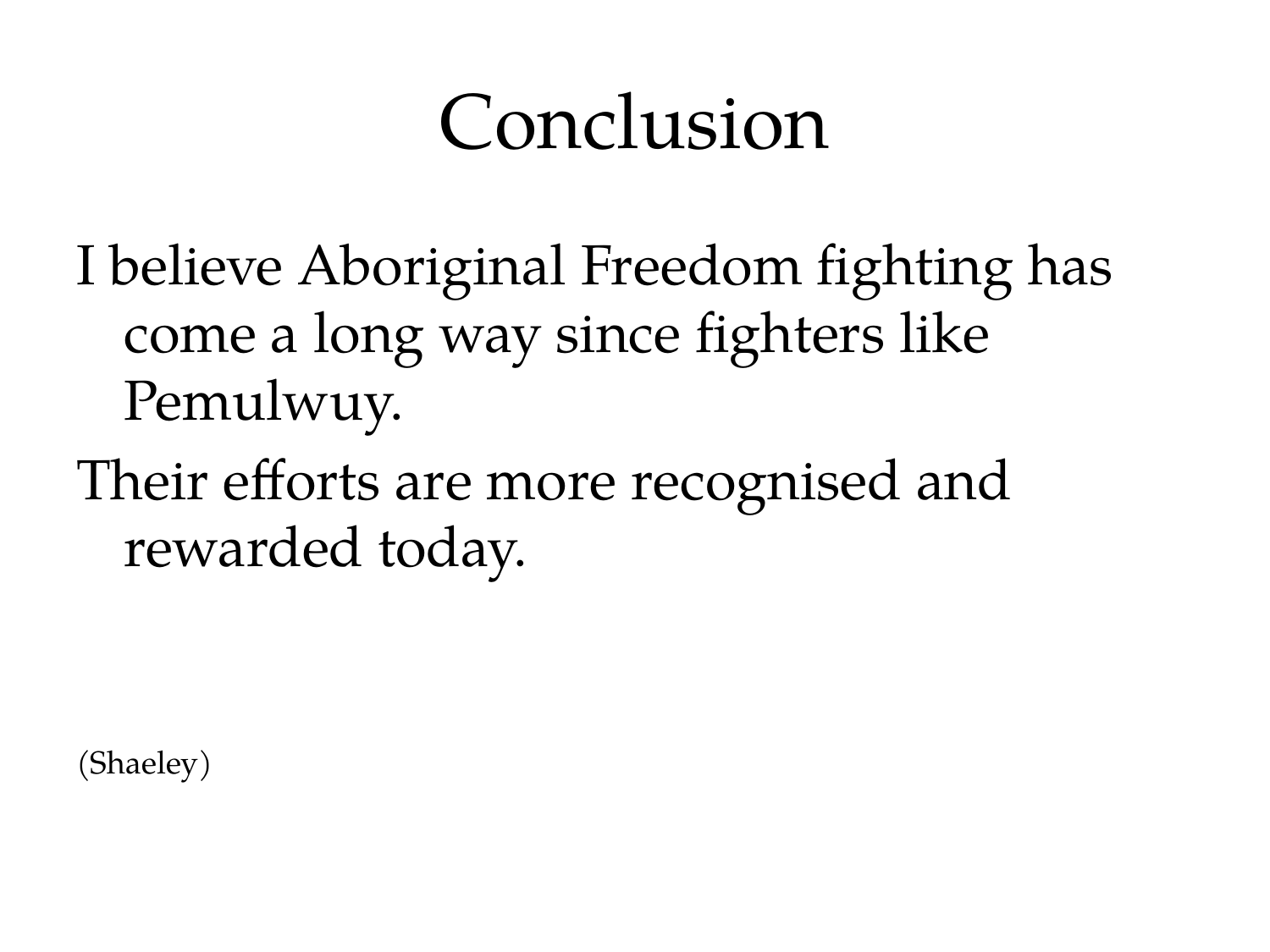

# Conclusion
I believe Aboriginal Freedom fighting has come a long way since fighters like Pemulwuy.
Their efforts are more recognised and rewarded today.

(Shaeley)